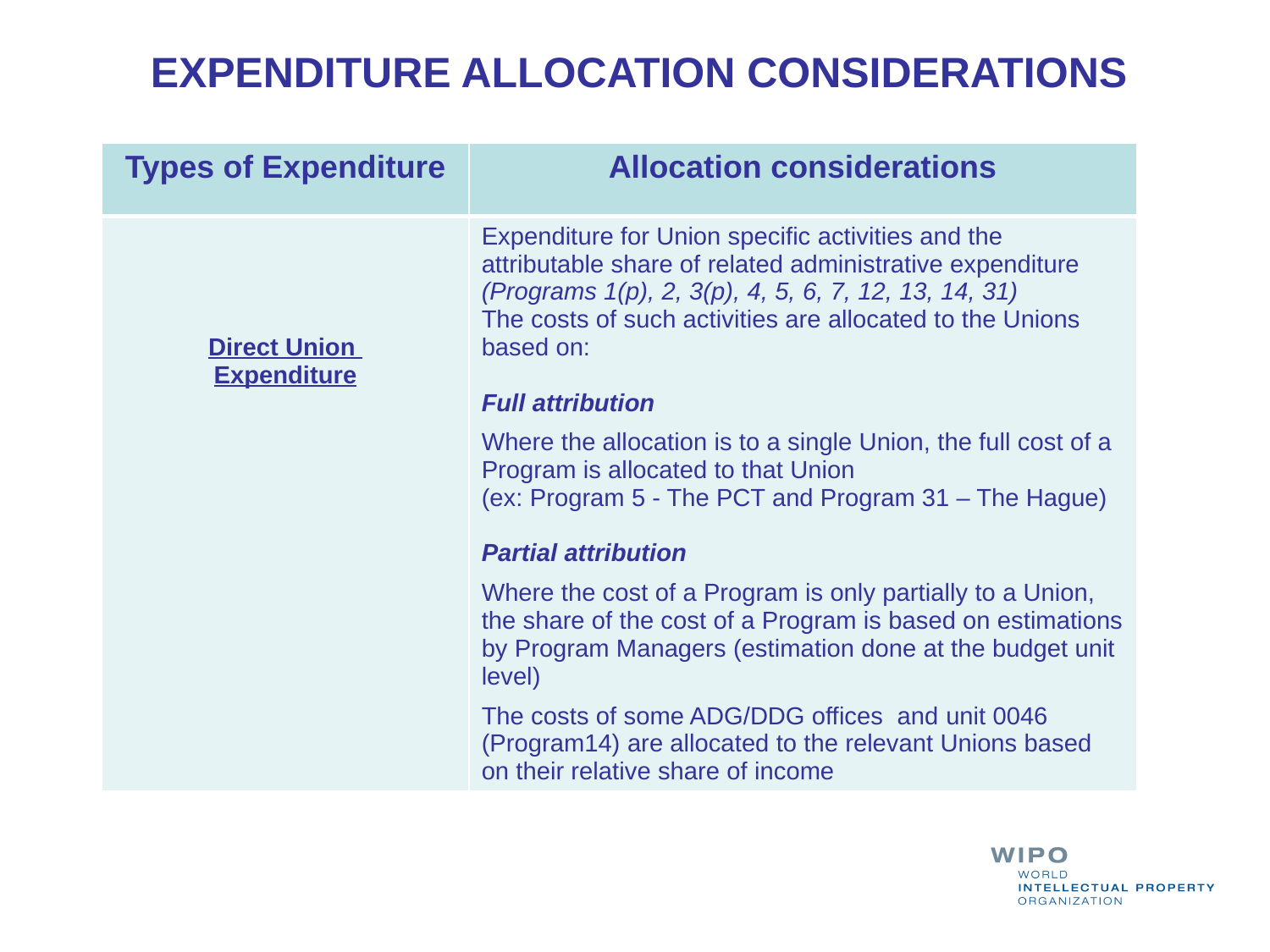

EXPENDITURE ALLOCATION CONSIDERATIONS
| Types of Expenditure | Allocation considerations |
| --- | --- |
| Direct Union Expenditure | Expenditure for Union specific activities and the attributable share of related administrative expenditure (Programs 1(p), 2, 3(p), 4, 5, 6, 7, 12, 13, 14, 31) The costs of such activities are allocated to the Unions based on: Full attribution Where the allocation is to a single Union, the full cost of a Program is allocated to that Union (ex: Program 5 - The PCT and Program 31 – The Hague) Partial attribution Where the cost of a Program is only partially to a Union, the share of the cost of a Program is based on estimations by Program Managers (estimation done at the budget unit level) The costs of some ADG/DDG offices and unit 0046 (Program14) are allocated to the relevant Unions based on their relative share of income |